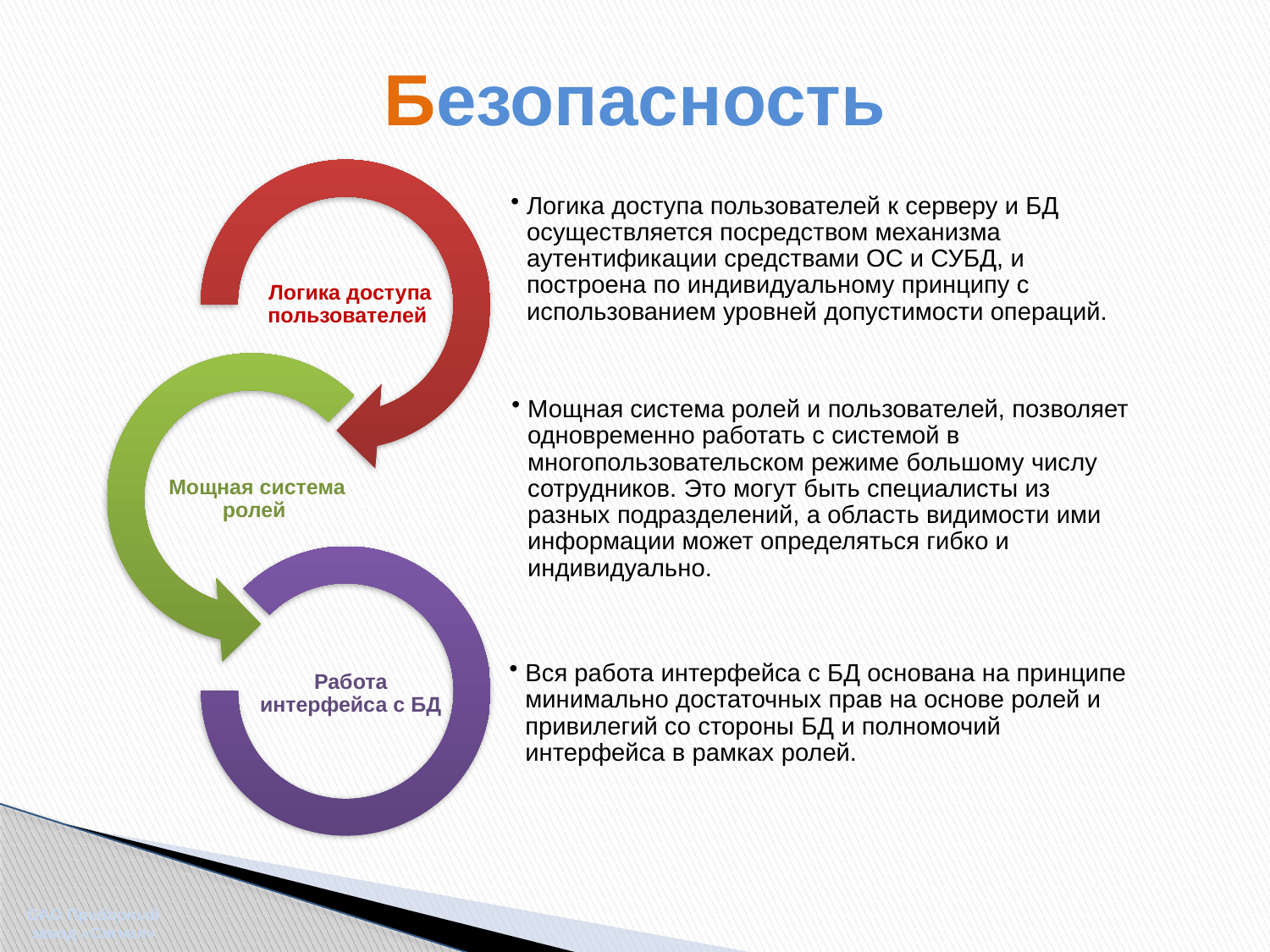

# Безопасность
Логика доступа пользователей к серверу и БД осуществляется посредством механизма аутентификации средствами ОС и СУБД, и построена по индивидуальному принципу с использованием уровней допустимости операций.
Логика доступа пользователей
Мощная система ролей и пользователей, позволяет одновременно работать с системой в многопользовательском режиме большому числу сотрудников. Это могут быть специалисты из разных подразделений, а область видимости ими информации может определяться гибко и индивидуально.
Мощная система ролей
Вся работа интерфейса с БД основана на принципе минимально достаточных прав на основе ролей и привилегий со стороны БД и полномочий интерфейса в рамках ролей.
Работа интерфейса с БД

ОАО Приборный завод «Сигнал»